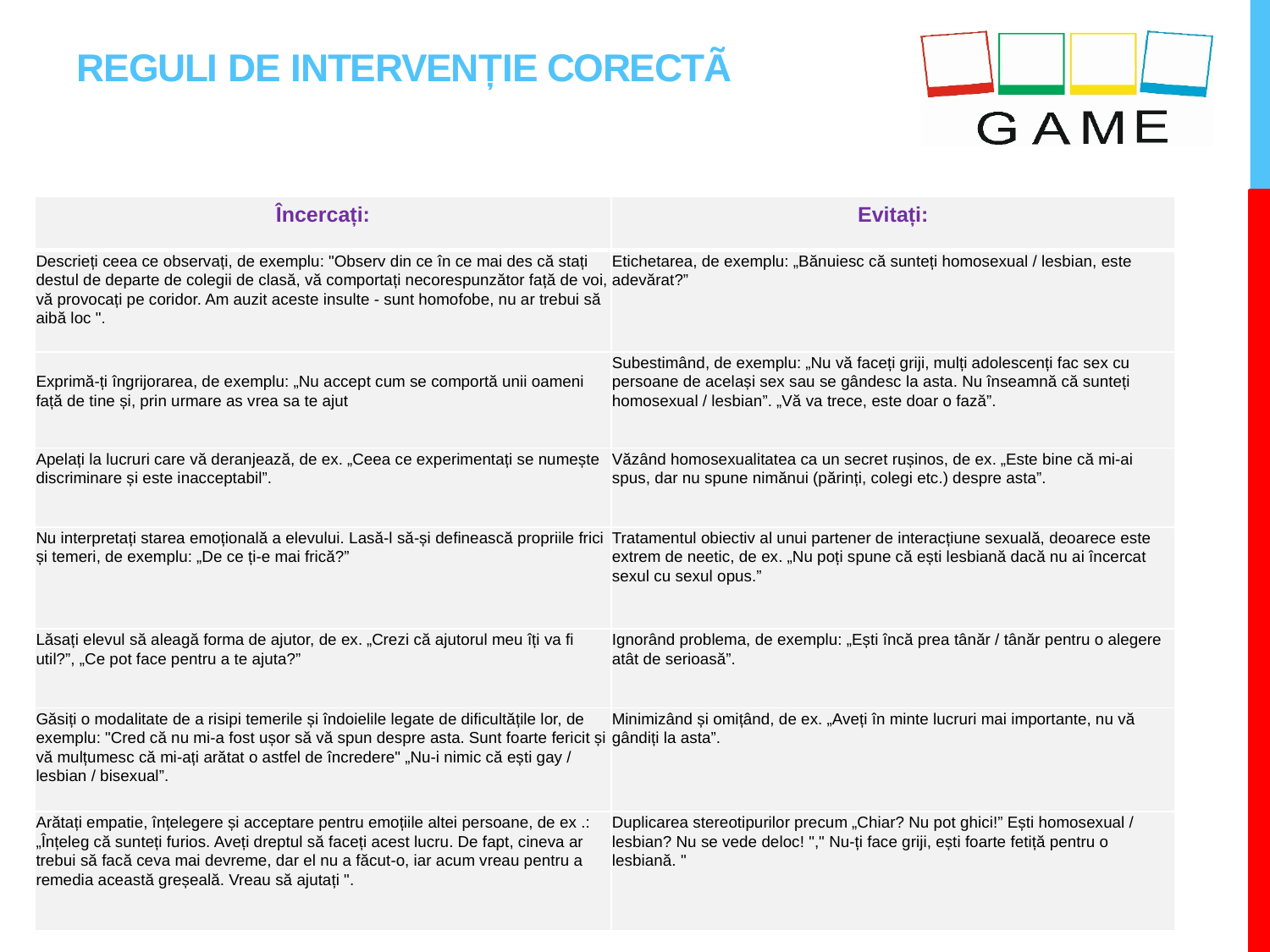

# REGULI DE INTERVENȚIE CORECTÃ
| Încercați: | Evitați: |
| --- | --- |
| Descrieți ceea ce observați, de exemplu: "Observ din ce în ce mai des că stați destul de departe de colegii de clasă, vă comportați necorespunzător față de voi, vă provocați pe coridor. Am auzit aceste insulte - sunt homofobe, nu ar trebui să aibă loc ". | Etichetarea, de exemplu: „Bănuiesc că sunteți homosexual / lesbian, este adevărat?” |
| Exprimă-ți îngrijorarea, de exemplu: „Nu accept cum se comportă unii oameni față de tine și, prin urmare as vrea sa te ajut | Subestimând, de exemplu: „Nu vă faceți griji, mulți adolescenți fac sex cu persoane de același sex sau se gândesc la asta. Nu înseamnă că sunteți homosexual / lesbian”. „Vă va trece, este doar o fază”. |
| Apelați la lucruri care vă deranjează, de ex. „Ceea ce experimentați se numește discriminare și este inacceptabil”. | Văzând homosexualitatea ca un secret rușinos, de ex. „Este bine că mi-ai spus, dar nu spune nimănui (părinți, colegi etc.) despre asta”. |
| Nu interpretați starea emoțională a elevului. Lasă-l să-și definească propriile frici și temeri, de exemplu: „De ce ți-e mai frică?” | Tratamentul obiectiv al unui partener de interacțiune sexuală, deoarece este extrem de neetic, de ex. „Nu poți spune că ești lesbiană dacă nu ai încercat sexul cu sexul opus.” |
| Lăsați elevul să aleagă forma de ajutor, de ex. „Crezi că ajutorul meu îți va fi util?”, „Ce pot face pentru a te ajuta?” | Ignorând problema, de exemplu: „Ești încă prea tânăr / tânăr pentru o alegere atât de serioasă”. |
| Găsiți o modalitate de a risipi temerile și îndoielile legate de dificultățile lor, de exemplu: "Cred că nu mi-a fost ușor să vă spun despre asta. Sunt foarte fericit și vă mulțumesc că mi-ați arătat o astfel de încredere" „Nu-i nimic că ești gay / lesbian / bisexual”. | Minimizând și omițând, de ex. „Aveți în minte lucruri mai importante, nu vă gândiți la asta”. |
| Arătați empatie, înțelegere și acceptare pentru emoțiile altei persoane, de ex .: „Înțeleg că sunteți furios. Aveți dreptul să faceți acest lucru. De fapt, cineva ar trebui să facă ceva mai devreme, dar el nu a făcut-o, iar acum vreau pentru a remedia această greșeală. Vreau să ajutați ". | Duplicarea stereotipurilor precum „Chiar? Nu pot ghici!” Ești homosexual / lesbian? Nu se vede deloc! "," Nu-ți face griji, ești foarte fetiță pentru o lesbiană. " |